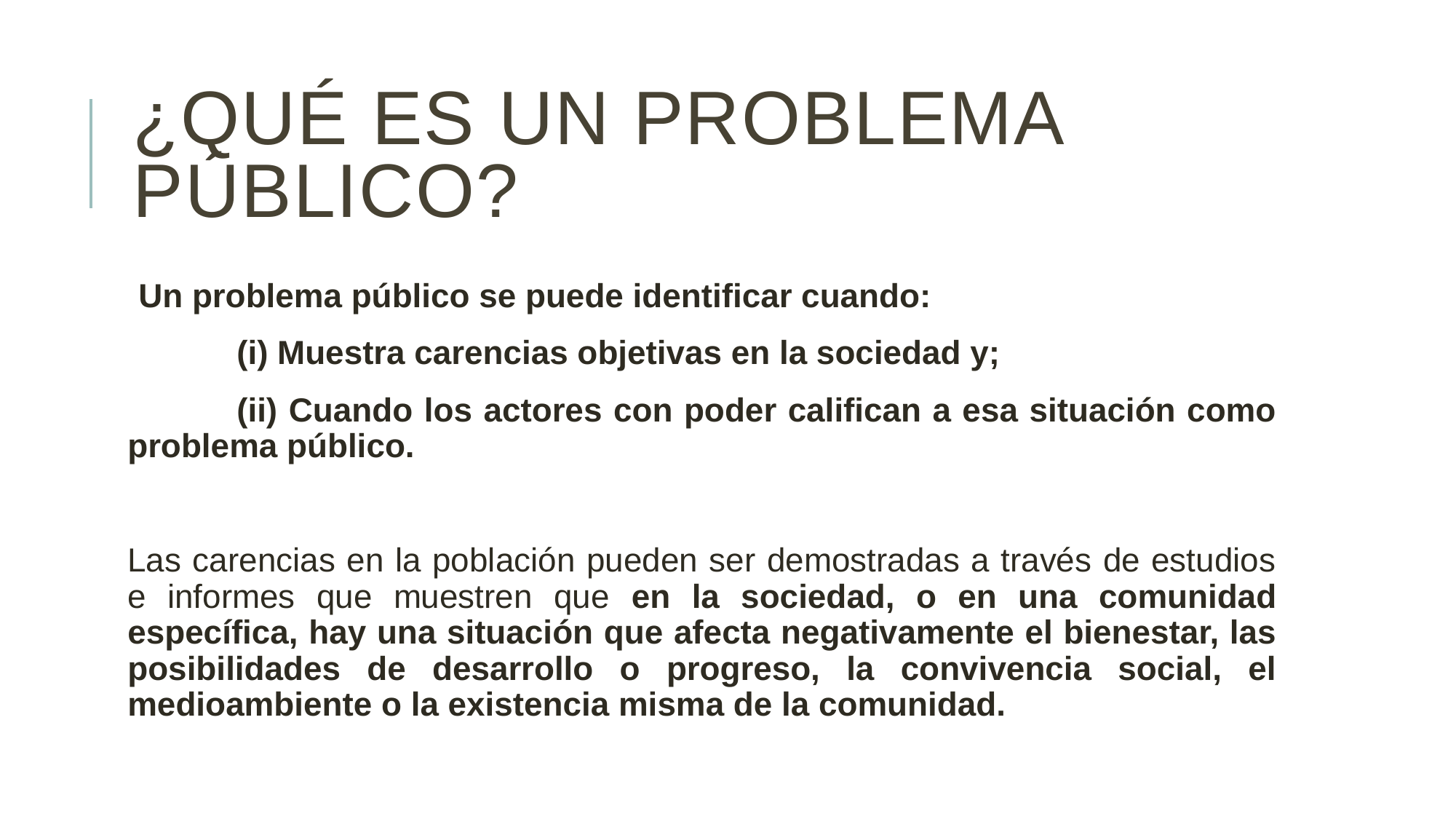

# ¿Qué es un problema público?
Un problema público se puede identificar cuando:
	(i) Muestra carencias objetivas en la sociedad y;
	(ii) Cuando los actores con poder califican a esa situación como problema público.

Las carencias en la población pueden ser demostradas a través de estudios e informes que muestren que en la sociedad, o en una comunidad específica, hay una situación que afecta negativamente el bienestar, las posibilidades de desarrollo o progreso, la convivencia social, el medioambiente o la existencia misma de la comunidad.